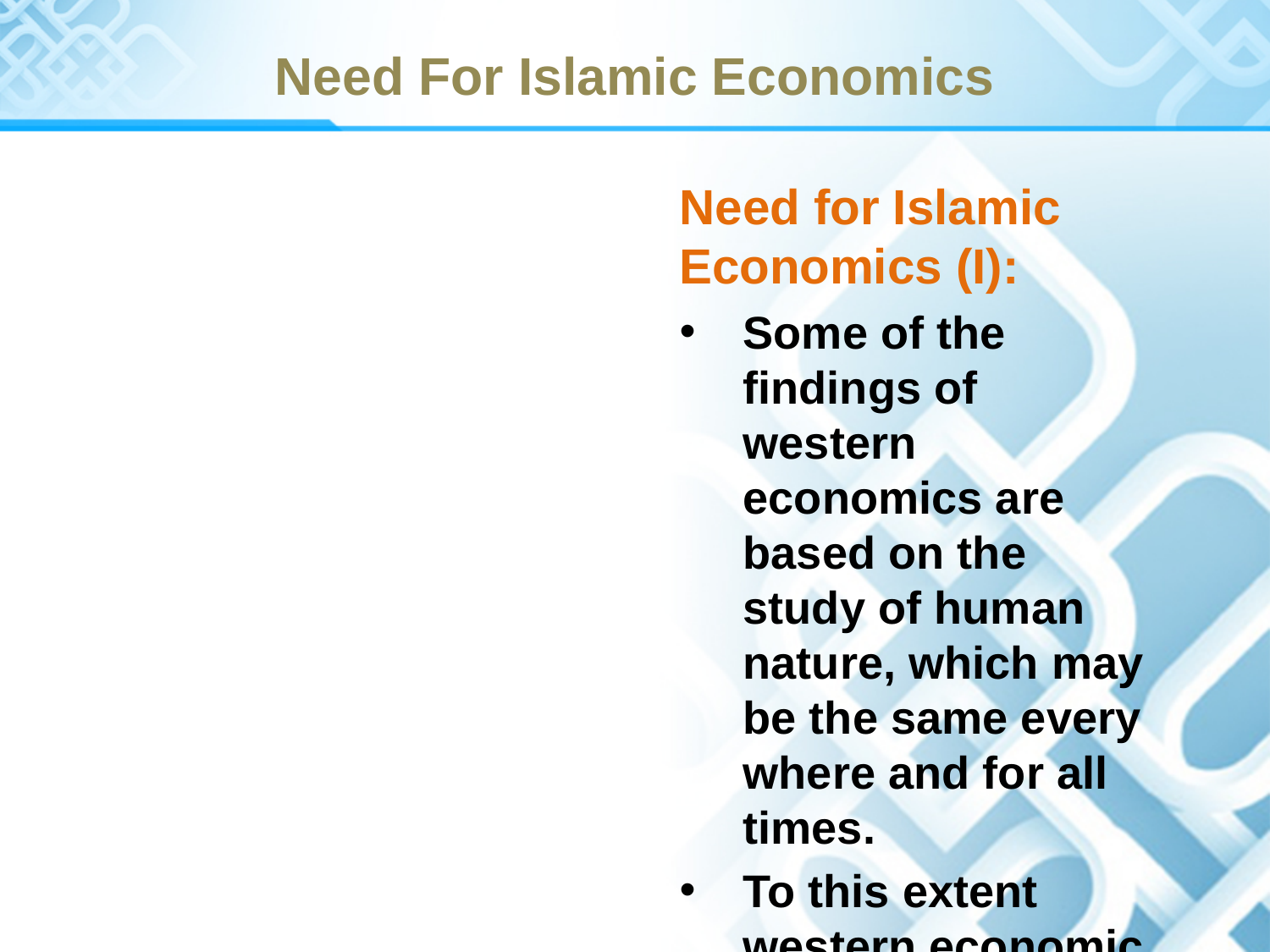

Need For Islamic Economics
Need for Islamic Economics (I):
Some of the findings of western economics are based on the study of human nature, which may be the same every where and for all times.
To this extent western economic analysis may be valid for Muslims.